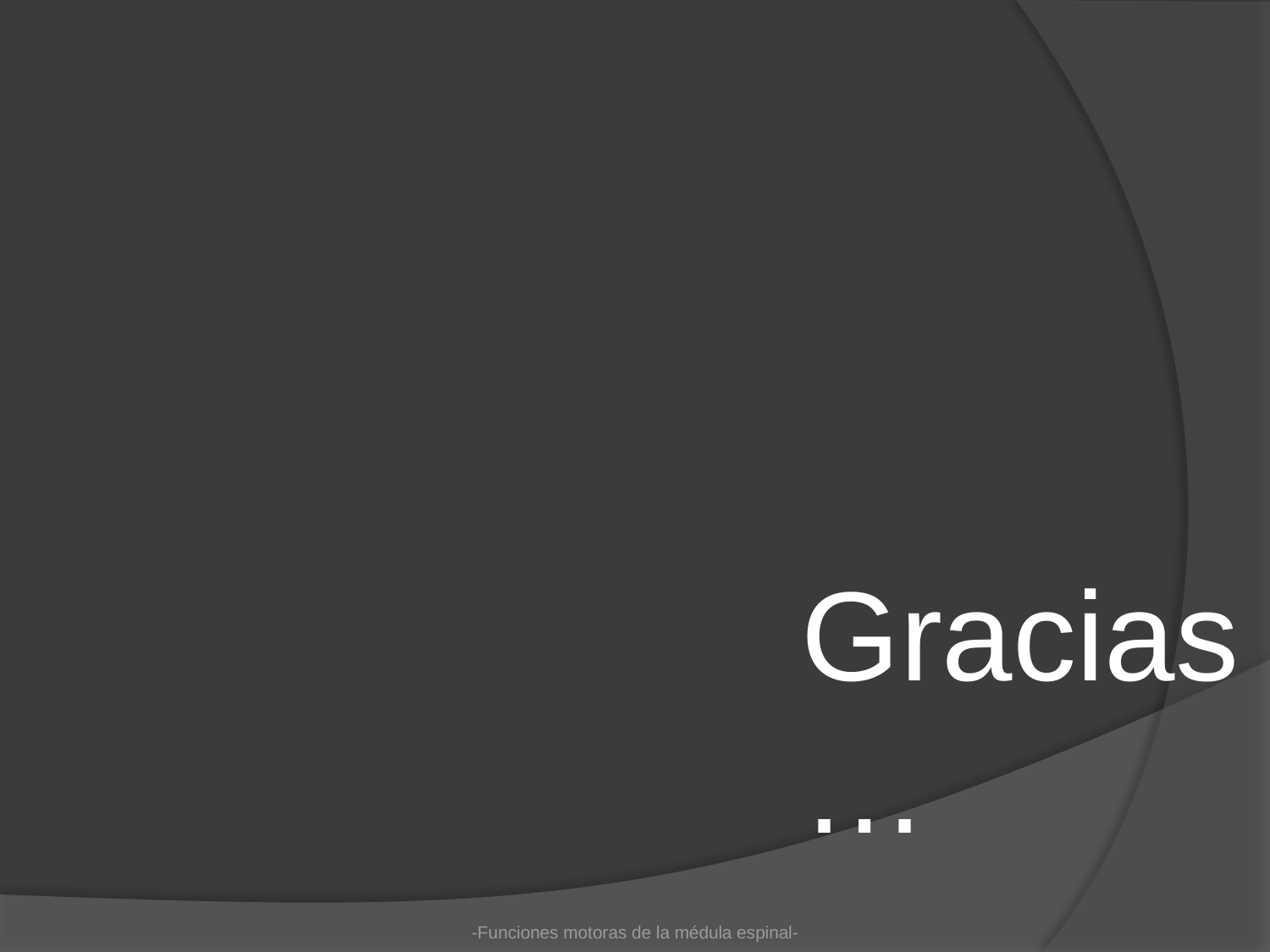

# Gracias…
-Funciones motoras de la médula espinal-